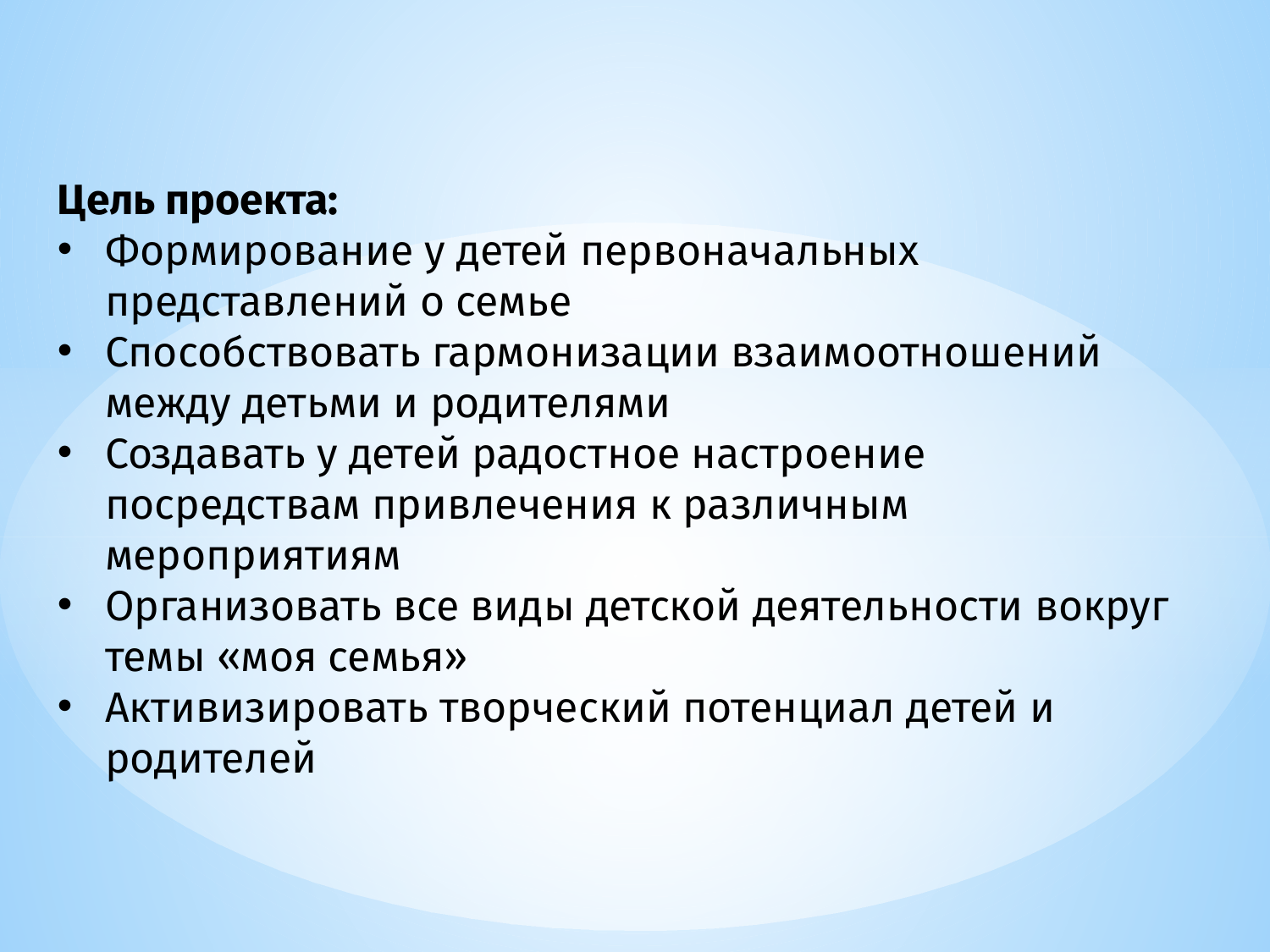

Цель проекта:
Формирование у детей первоначальных представлений о семье
Способствовать гармонизации взаимоотношений между детьми и родителями
Создавать у детей радостное настроение посредствам привлечения к различным мероприятиям
Организовать все виды детской деятельности вокруг темы «моя семья»
Активизировать творческий потенциал детей и родителей